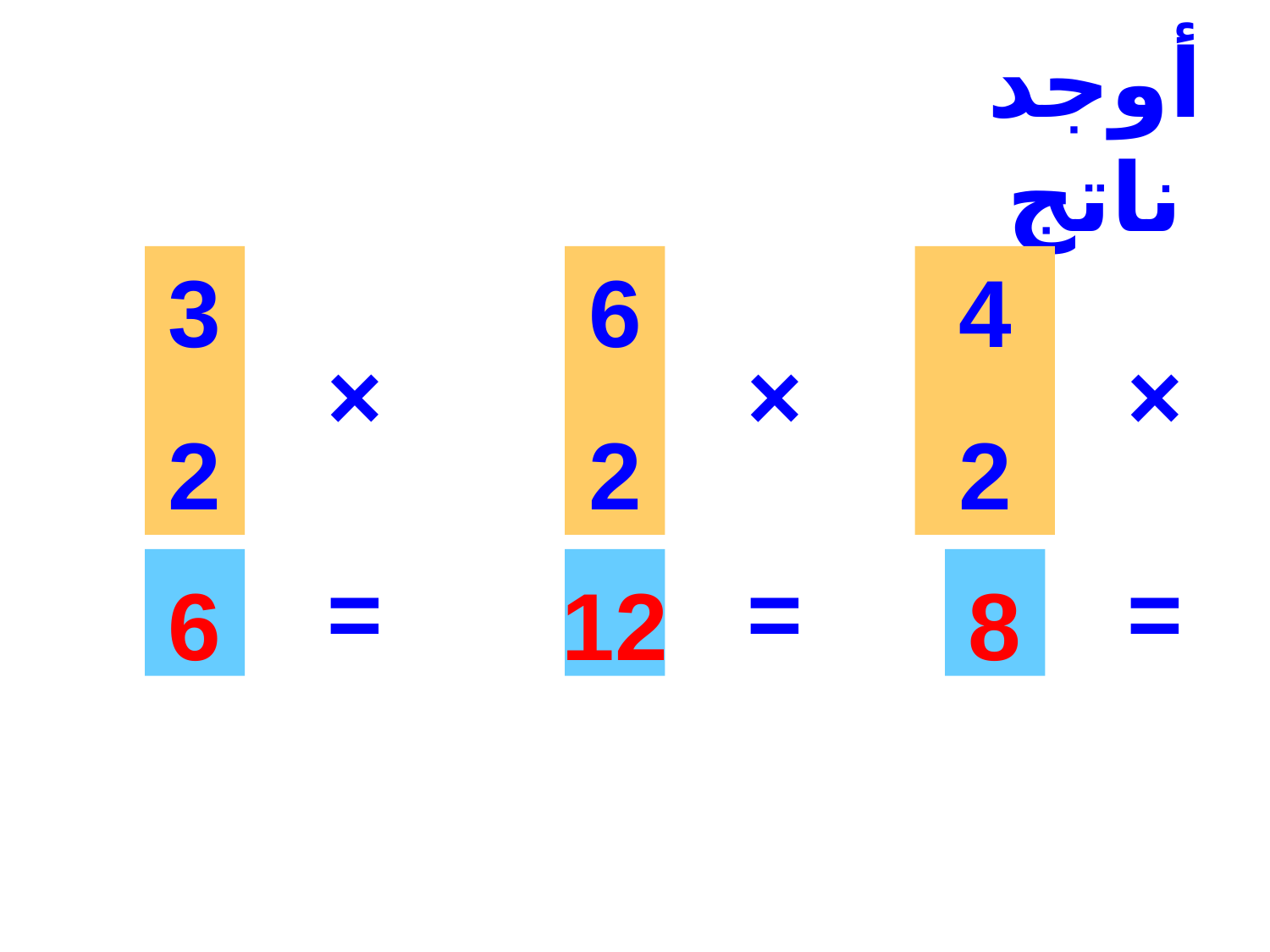

أوجد ناتج
3
2
6
2
4
2
×
×
×
=
=
=

6
12
8